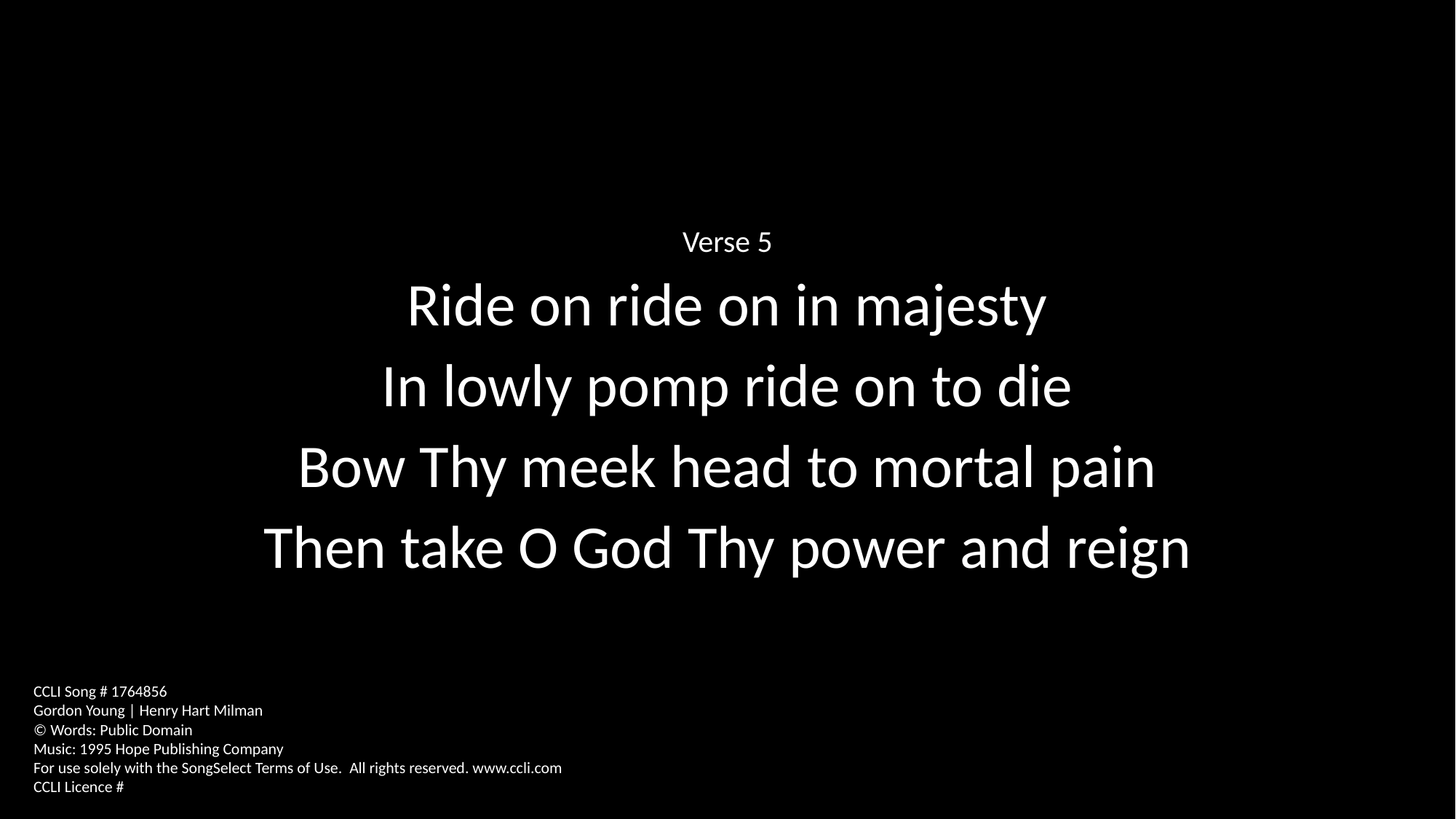

Verse 5
Ride on ride on in majesty
In lowly pomp ride on to die
Bow Thy meek head to mortal pain
Then take O God Thy power and reign
CCLI Song # 1764856
Gordon Young | Henry Hart Milman
© Words: Public Domain
Music: 1995 Hope Publishing Company
For use solely with the SongSelect Terms of Use.  All rights reserved. www.ccli.com
CCLI Licence #